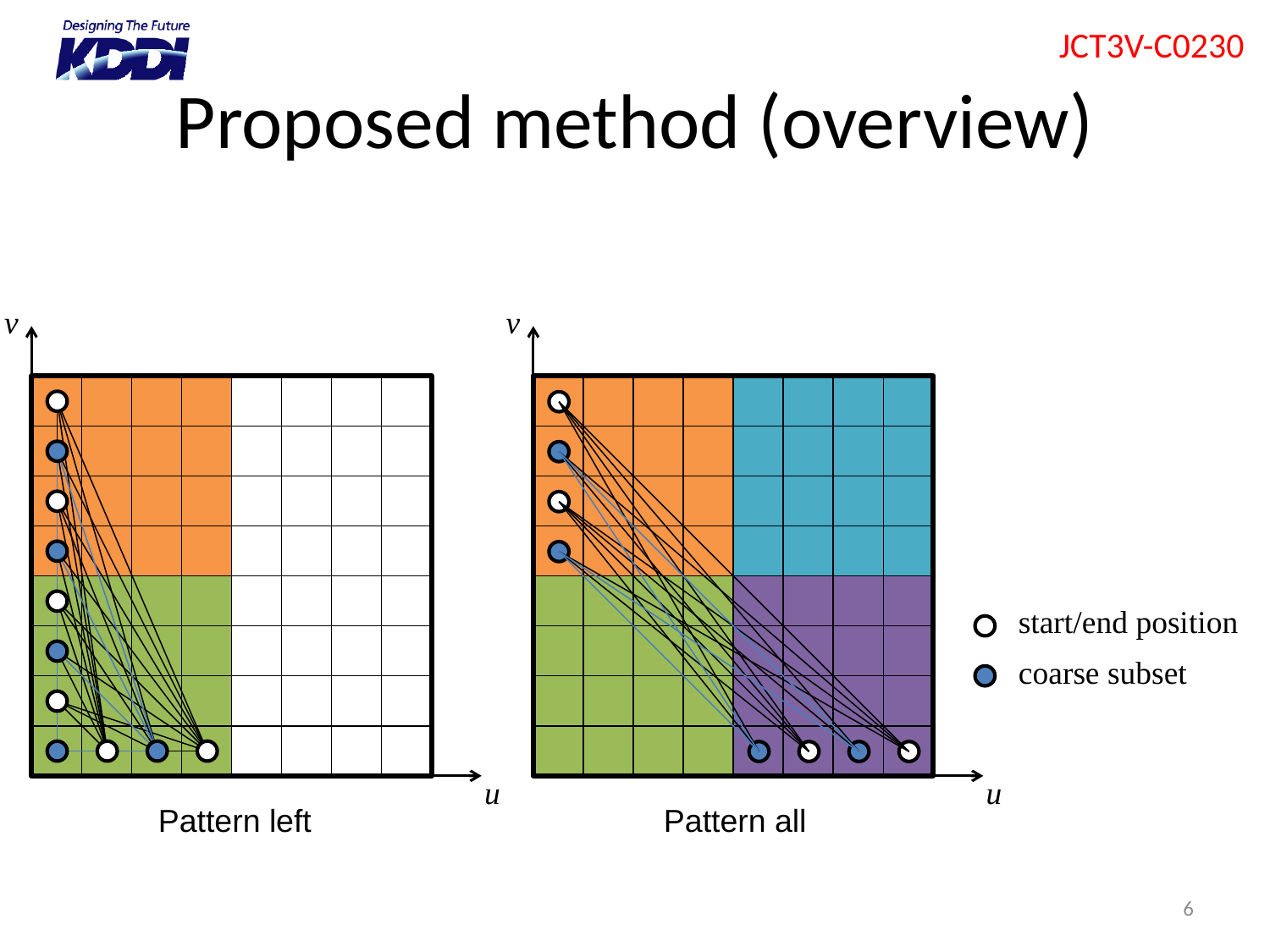

# Proposed method (overview)
v
v

start/end position

coarse subset

u
u
Pattern left
Pattern all
6